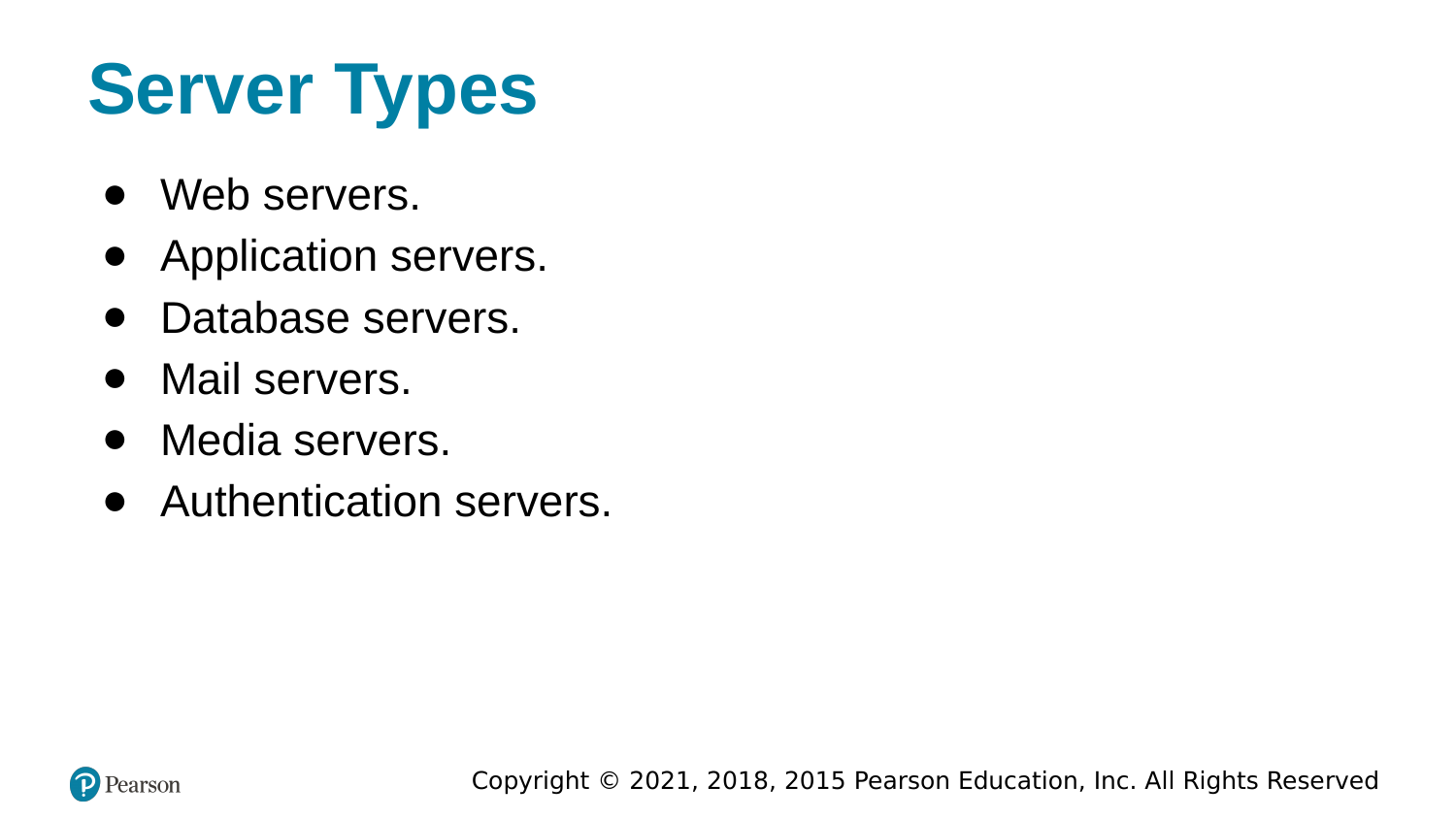

# Server Types
Web servers.
Application servers.
Database servers.
Mail servers.
Media servers.
Authentication servers.